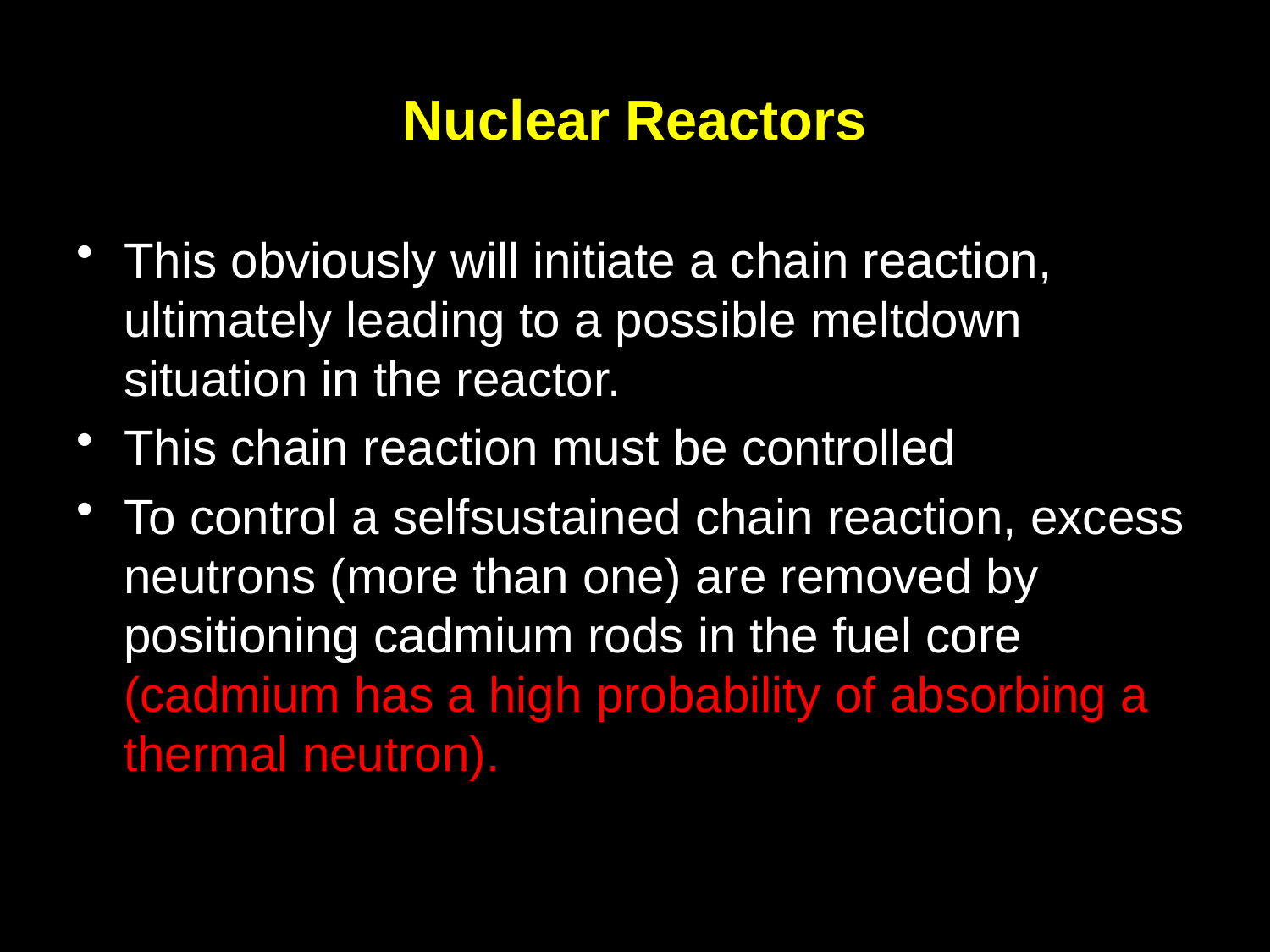

Nuclear Reactors
This obviously will initiate a chain reaction, ultimately leading to a possible meltdown situation in the reactor.
This chain reaction must be controlled
To control a selfsustained chain reaction, excess neutrons (more than one) are removed by positioning cadmium rods in the fuel core (cadmium has a high probability of absorbing a thermal neutron).